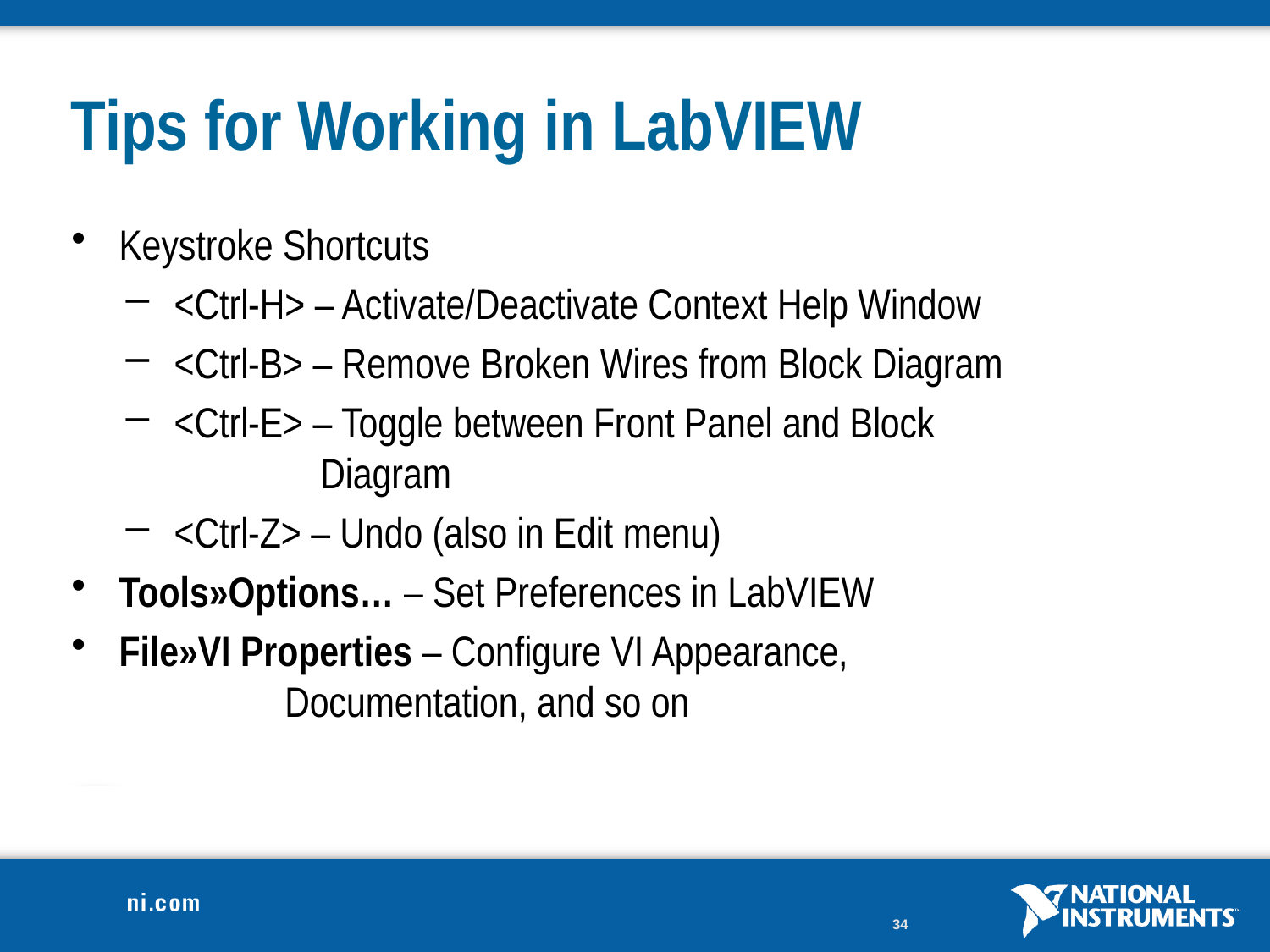

# Tips for Working in LabVIEW
Keystroke Shortcuts
<Ctrl-H> – Activate/Deactivate Context Help Window
<Ctrl-B> – Remove Broken Wires from Block Diagram
<Ctrl-E> – Toggle between Front Panel and Block  			  Diagram
<Ctrl-Z> – Undo (also in Edit menu)
Tools»Options… – Set Preferences in LabVIEW
File»VI Properties – Configure VI Appearance, 				    Documentation, and so on